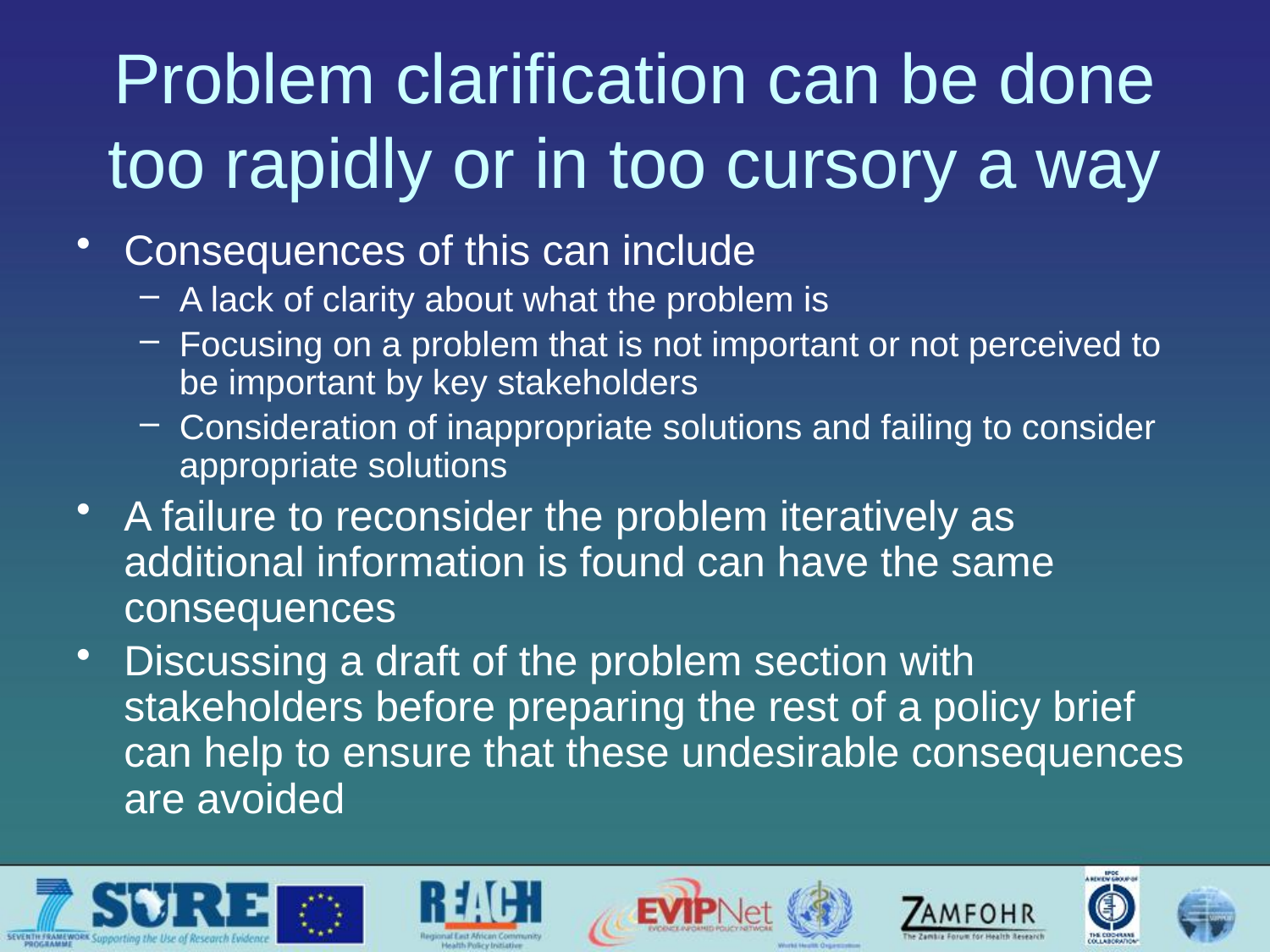

# Problem clarification can be done too rapidly or in too cursory a way
Consequences of this can include
A lack of clarity about what the problem is
Focusing on a problem that is not important or not perceived to be important by key stakeholders
Consideration of inappropriate solutions and failing to consider appropriate solutions
A failure to reconsider the problem iteratively as additional information is found can have the same consequences
Discussing a draft of the problem section with stakeholders before preparing the rest of a policy brief can help to ensure that these undesirable consequences are avoided